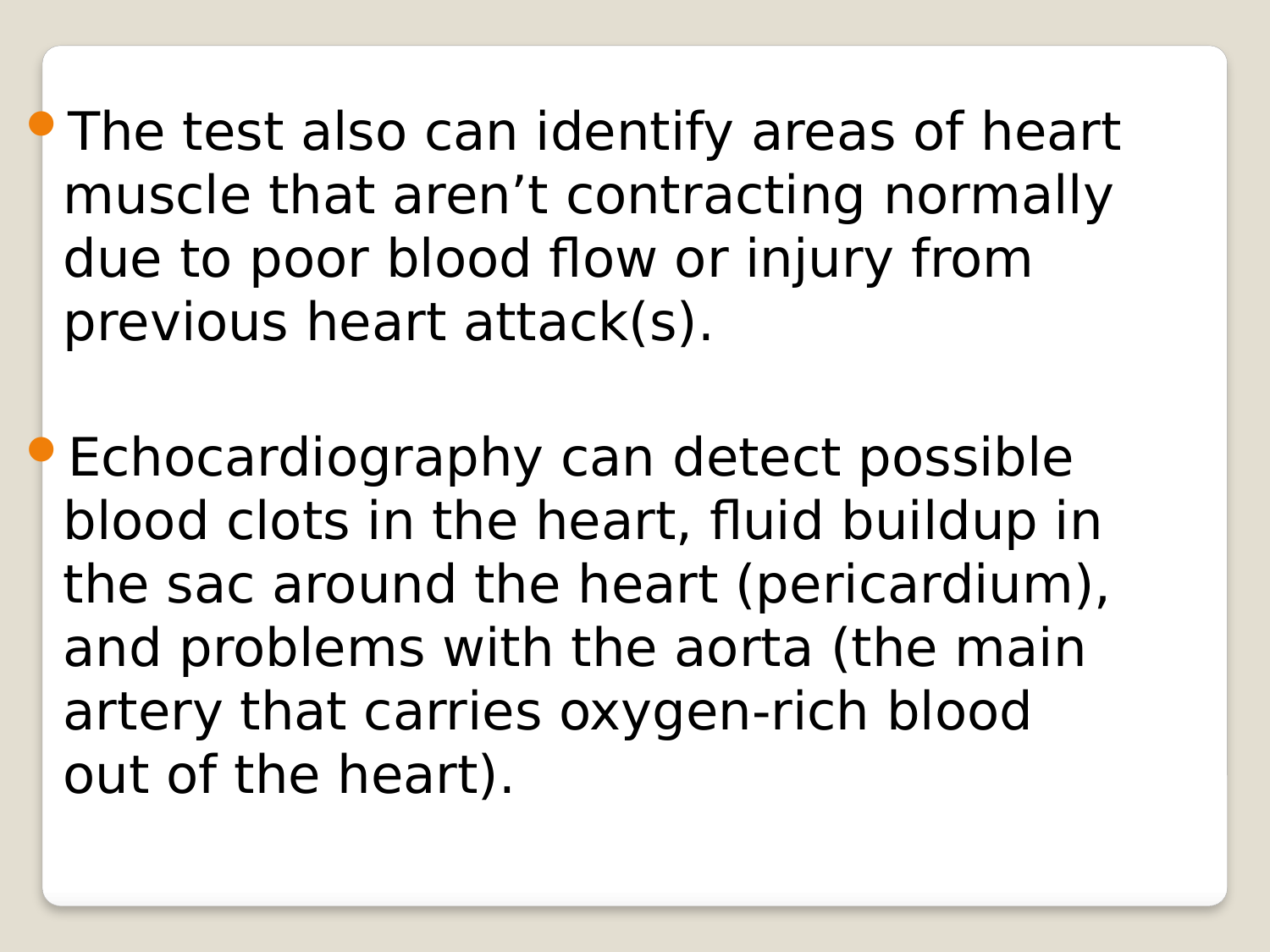

The test also can identify areas of heart muscle that aren’t contracting normally due to poor blood flow or injury from previous heart attack(s).

Echocardiography can detect possible blood clots in the heart, fluid buildup in the sac around the heart (pericardium), and problems with the aorta (the main artery that carries oxygen-rich blood out of the heart).